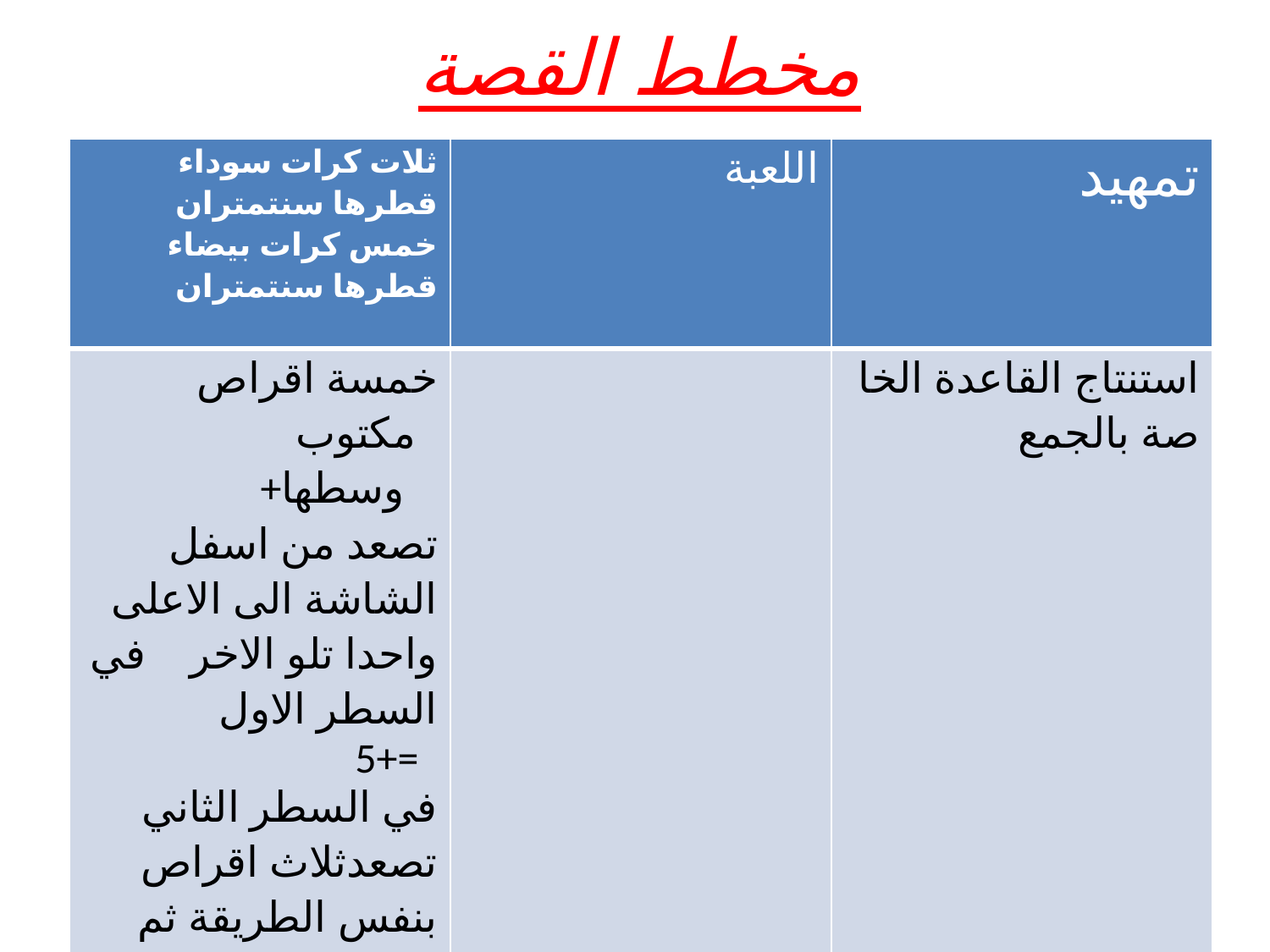

# مخطط القصة
| ثلات كرات سوداء قطرها سنتمتران خمس كرات بيضاء قطرها سنتمتران | اللعبة | تمهيد |
| --- | --- | --- |
| خمسة اقراص مكتوب +وسطها تصعد من اسفل الشاشة الى الاعلى واحدا تلو الاخر في السطر الاول 5+= في السطر الثاني تصعدثلاث اقراص بنفس الطريقة ثم +3 = |  | استنتاج القاعدة الخا صة بالجمع |